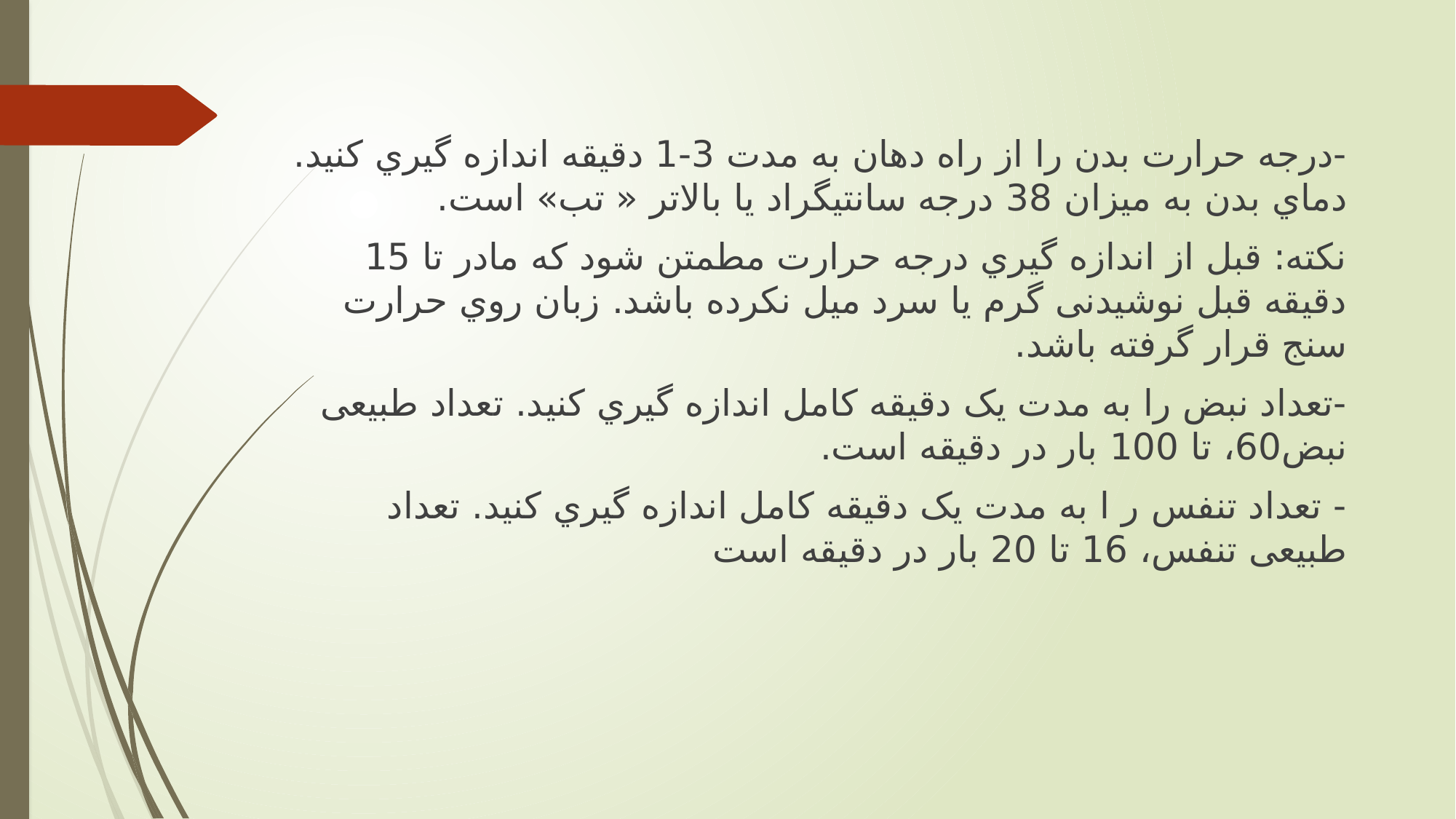

-درجه حرارت بدن را از راه دهان به مدت 3-1 دقیقه اندازه گیري كنید. دماي بدن به میزان 38 درجه سانتیگراد يا بالاتر « تب» است.
نكته: قبل از اندازه گیري درجه حرارت مطمتن شود كه مادر تا 15 دقیقه قبل نوشیدنی گرم يا سرد میل نكرده باشد. زبان روي حرارت سنج قرار گرفته باشد.
-تعداد نبض را به مدت يک دقیقه كامل اندازه گیري كنید. تعداد طبیعی نبض60، تا 100 بار در دقیقه است.
- تعداد تنفس ر ا به مدت يک دقیقه كامل اندازه گیري كنید. تعداد طبیعی تنفس، 16 تا 20 بار در دقیقه است